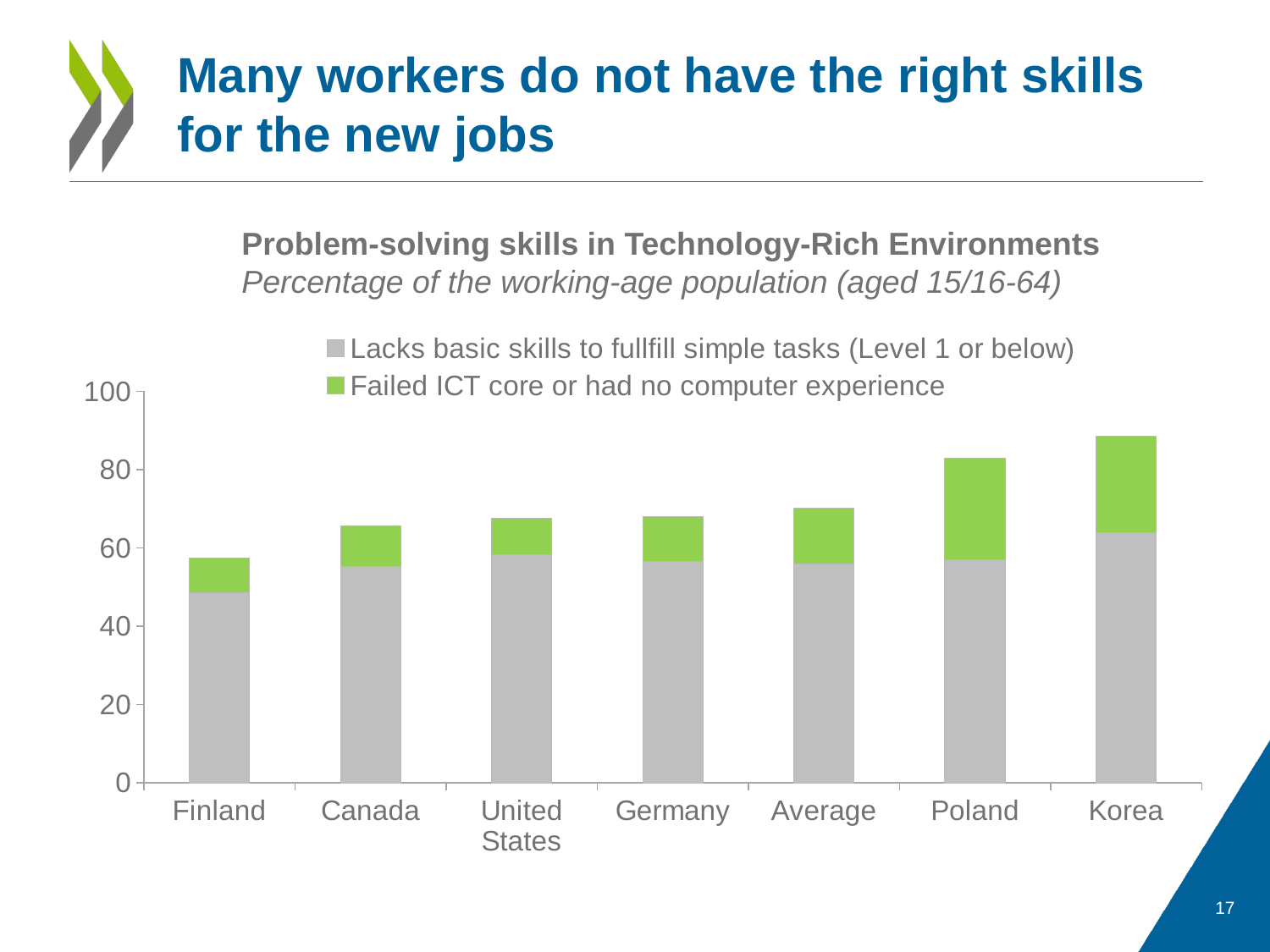

# Many workers do not have the right skills for the new jobs
Problem-solving skills in Technology-Rich Environments
Percentage of the working-age population (aged 15/16-64)

### Chart

| Category | Lacks basic skills to fullfill simple tasks (Level 1 or below) | Failed ICT core or had no computer experience |
|---|---|---|
| Finland | 48.59444679722192 | 8.71198938994832 |
| Canada | 55.20574465500604 | 10.37832101806534 |
| United States | 58.18988617091692 | 9.29854986354232 |
| Germany | 56.439927028907114 | 11.60664116691911 |
| Average | 55.886328565115654 | 14.210801138513254 |
| Poland | 56.992283249802 | 25.9743558564418 |
| Korea | 63.92947239010903 | 24.577616514986758 |
Many workers lacking ICT skills
Few high-skilled workers
17